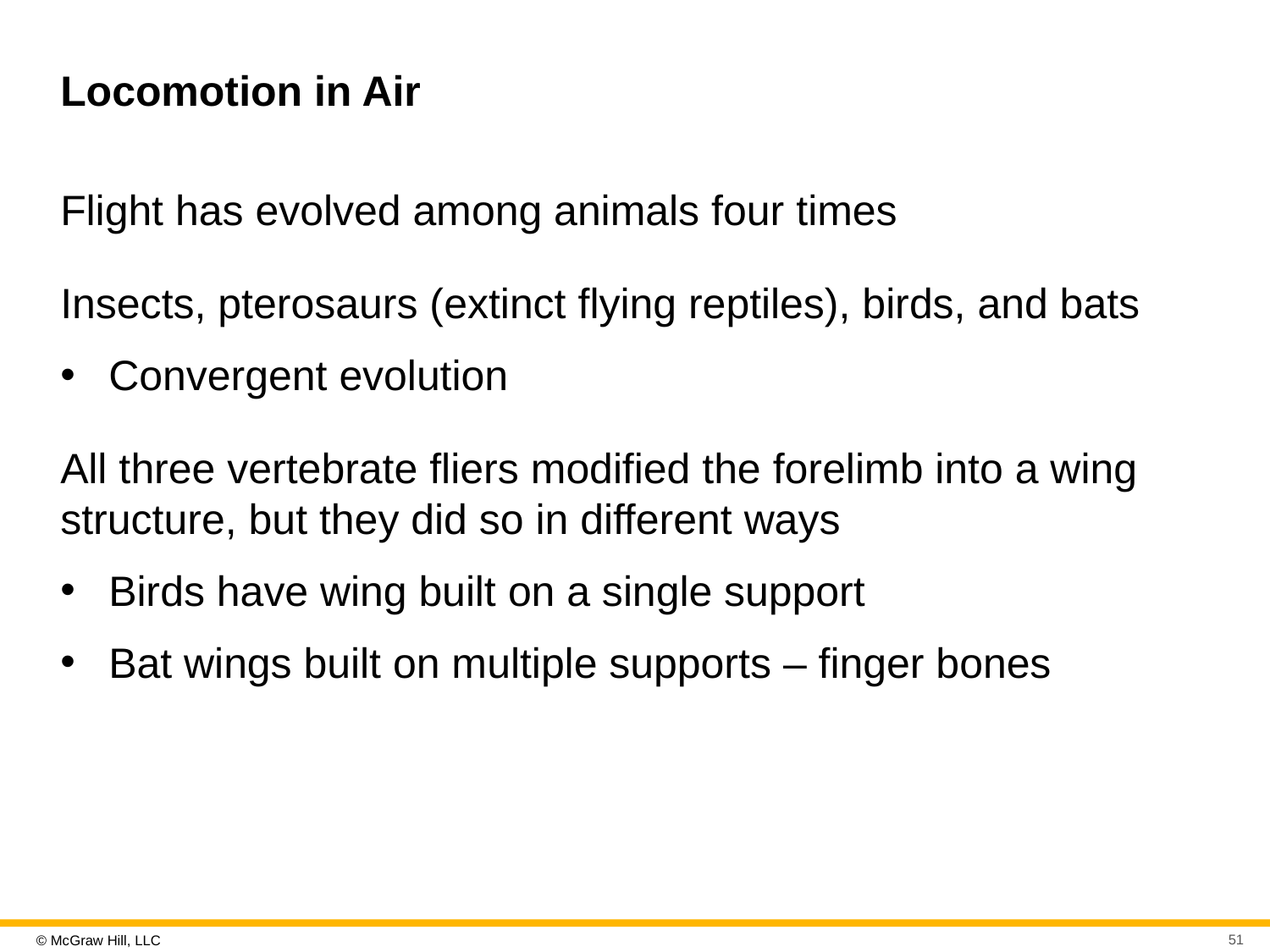

# Locomotion in Air
Flight has evolved among animals four times
Insects, pterosaurs (extinct flying reptiles), birds, and bats
Convergent evolution
All three vertebrate fliers modified the forelimb into a wing structure, but they did so in different ways
Birds have wing built on a single support
Bat wings built on multiple supports – finger bones
51